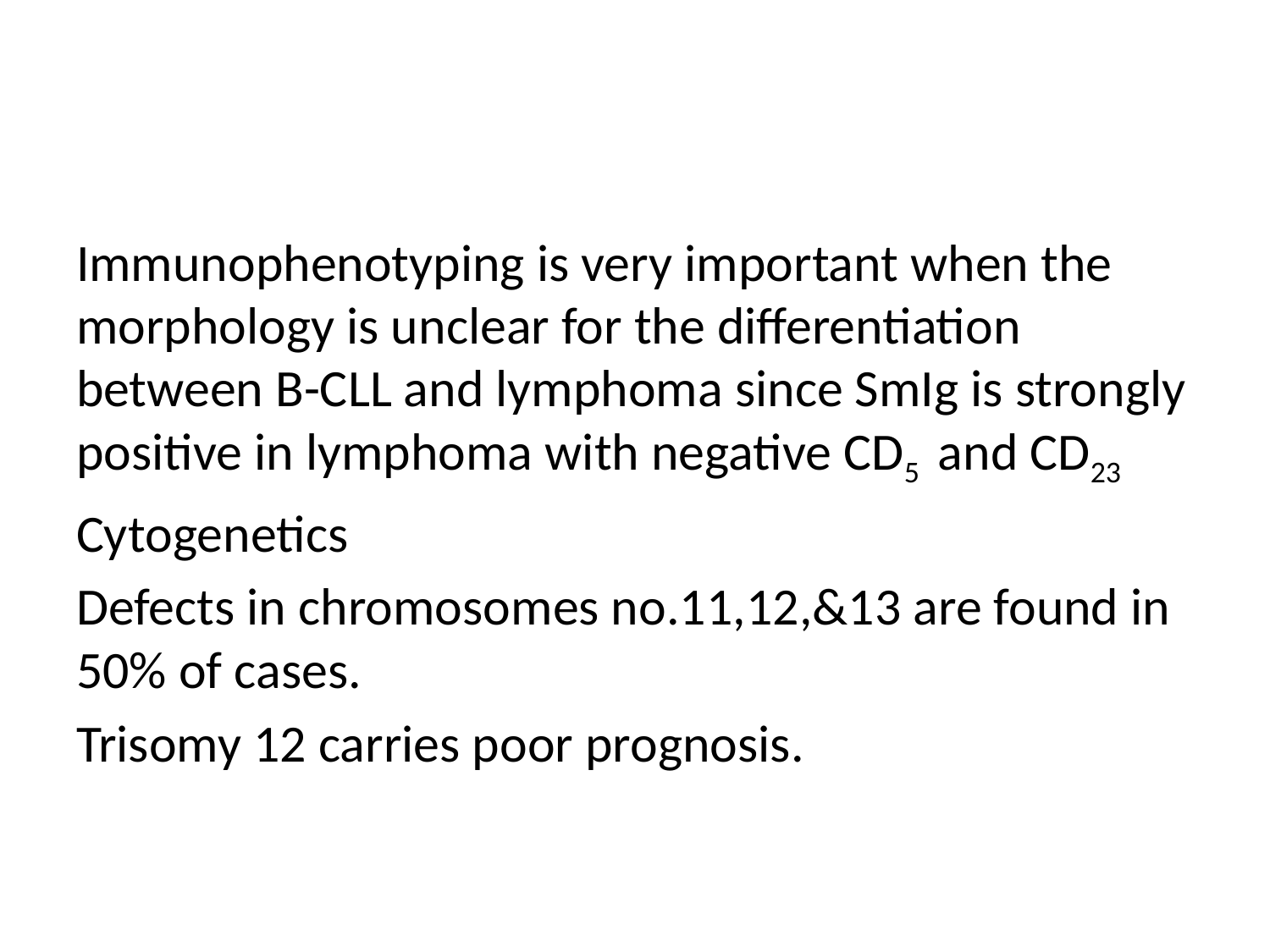

#
Immunophenotyping is very important when the morphology is unclear for the differentiation between B-CLL and lymphoma since SmIg is strongly positive in lymphoma with negative CD5  and CD23
Cytogenetics
Defects in chromosomes no.11,12,&13 are found in 50% of cases.
Trisomy 12 carries poor prognosis.